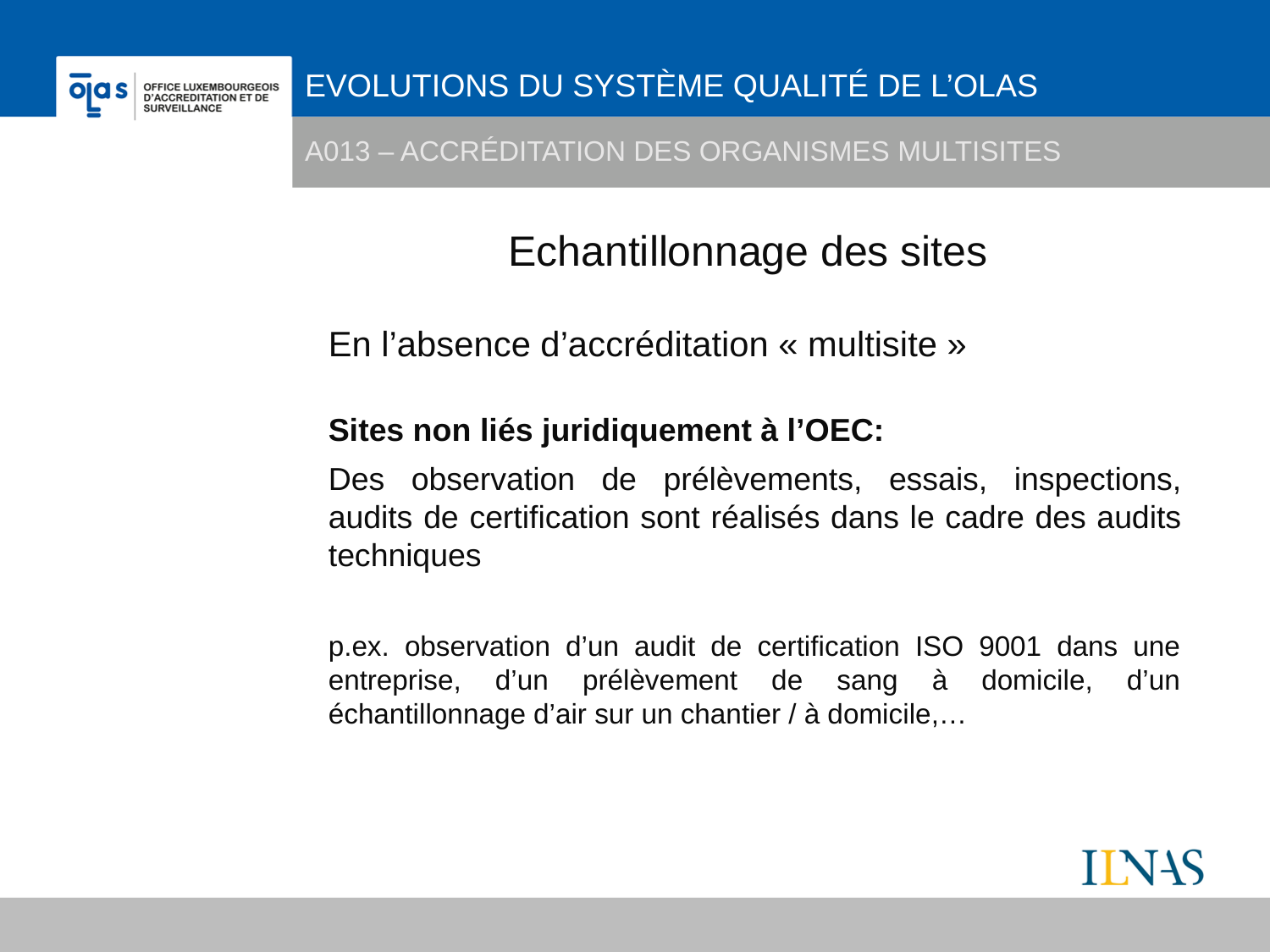

# Evolutions du système qualité de l’OLAS
A013 – Accréditation des organismes multisites
Echantillonnage des sites
En l’absence d’accréditation « multisite »
Sites non liés juridiquement à l’OEC:
Des observation de prélèvements, essais, inspections, audits de certification sont réalisés dans le cadre des audits techniques

p.ex. observation d’un audit de certification ISO 9001 dans une entreprise, d’un prélèvement de sang à domicile, d’un échantillonnage d’air sur un chantier / à domicile,…